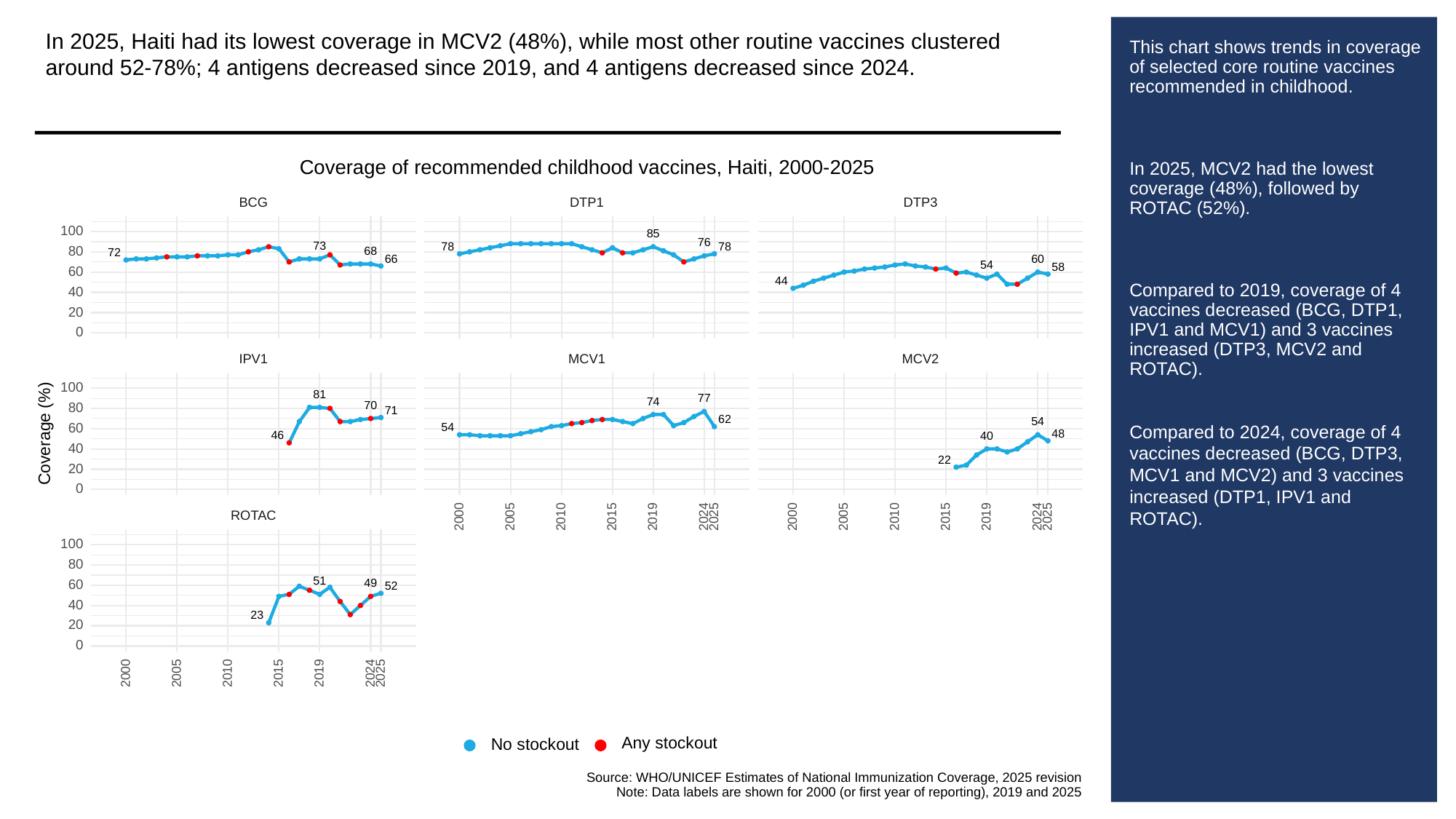

In 2025, Haiti had its lowest coverage in MCV2 (48%), while most other routine vaccines clustered around 52-78%; 4 antigens decreased since 2019, and 4 antigens decreased since 2024.
# This chart shows trends in coverage of selected core routine vaccines recommended in childhood.

In 2025, MCV2 had the lowest coverage (48%), followed by ROTAC (52%).

Compared to 2019, coverage of 4 vaccines decreased (BCG, DTP1, IPV1 and MCV1) and 3 vaccines increased (DTP3, MCV2 and ROTAC).

Compared to 2024, coverage of 4 vaccines decreased (BCG, DTP3, MCV1 and MCV2) and 3 vaccines increased (DTP1, IPV1 and ROTAC).

Coverage of recommended childhood vaccines, Haiti, 2000-2025
BCG
DTP3
DTP1

100
85

76

73
78
78

80

68

72

66
60

54

58

60

44

40

20

0

MCV1
MCV2
IPV1

100

81
77
74

70
80

71

62

54

60
54

Coverage (%)

48

46
40

40

22

20

0

ROTAC
2000
2005
2010
2015
2019
2024
2025
2000
2005
2010
2015
2019
2024
2025

100

80

51
49
60
52

40

23

20

0

2000
2005
2010
2015
2019
2024
2025
Any stockout
No stockout

Source: WHO/UNICEF Estimates of National Immunization Coverage, 2025 revision
Note: Data labels are shown for 2000 (or first year of reporting), 2019 and 2025